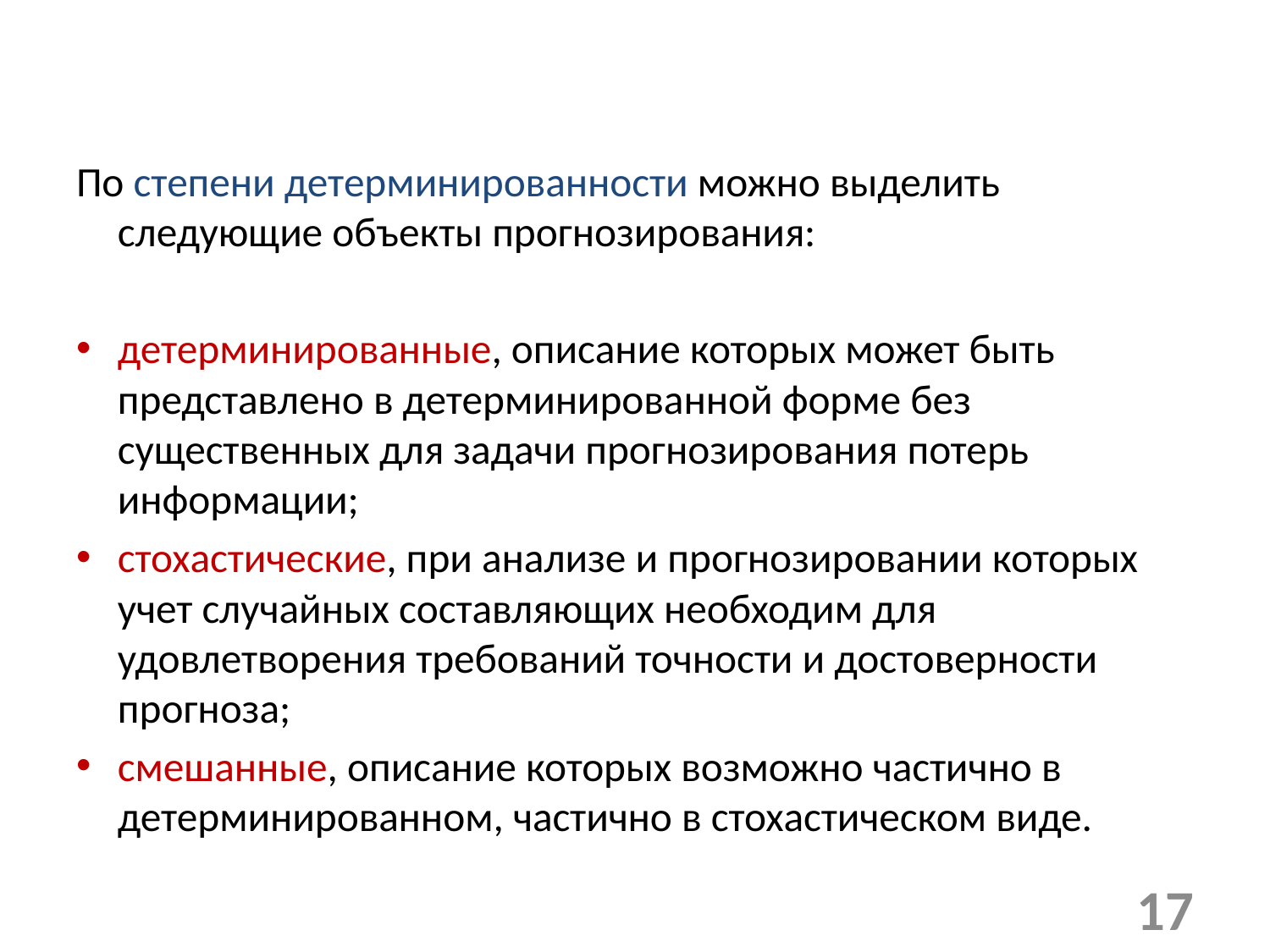

По степени детерминированности можно выделить следующие объекты прогнозирования:

детерминированные, описание которых может быть представлено в детерминированной форме без существенных для задачи прогнозирования потерь информации;
стохастические, при анализе и прогнозировании которых учет случайных составляющих необходим для удовлетворения требований точности и достоверности прогноза;
смешанные, описание которых возможно частично в детерминированном, частично в стохастическом виде.

17